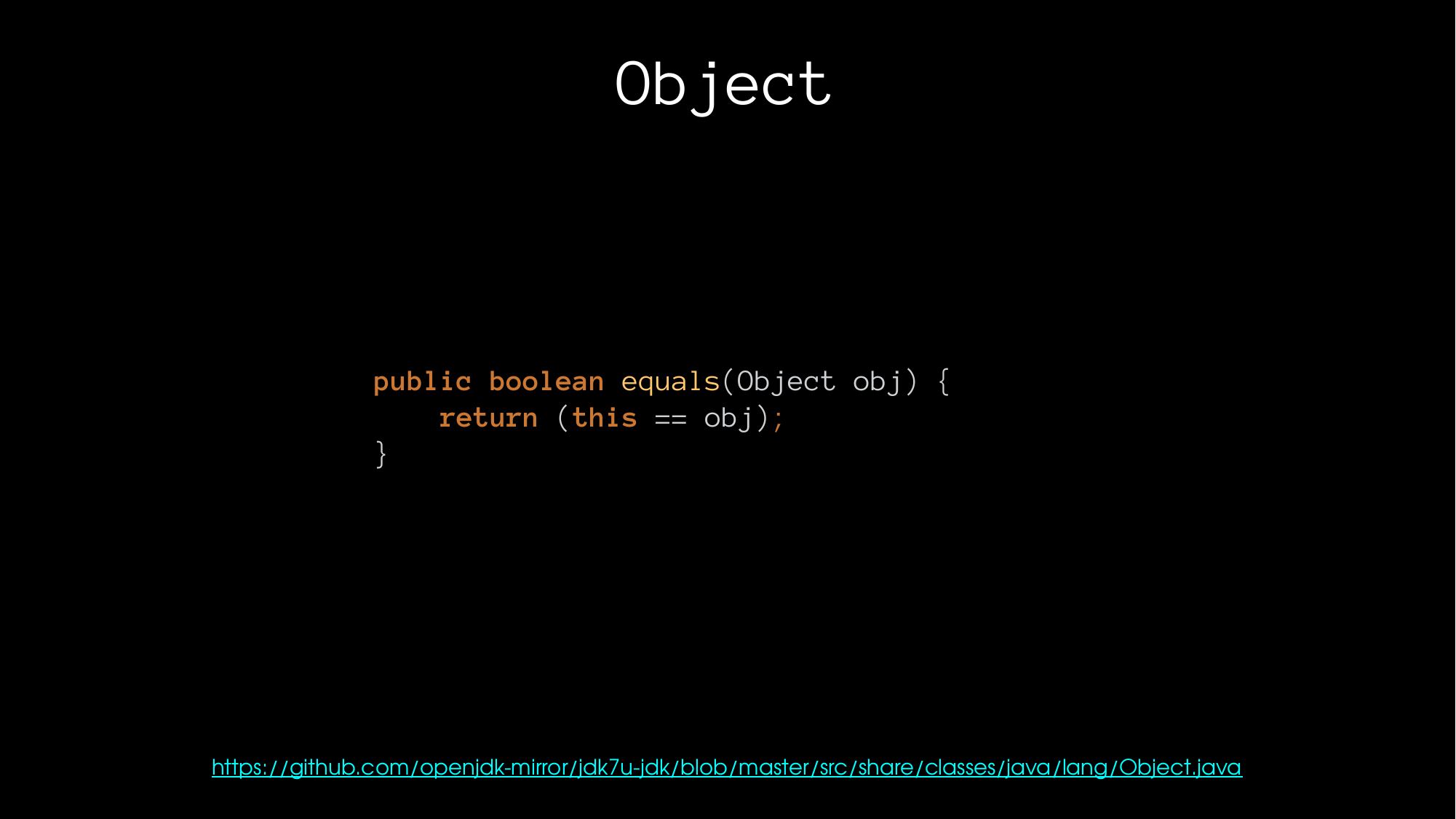

# Object
public boolean equals(Object obj) {
    return (this == obj);
}
https://github.com/openjdk-mirror/jdk7u-jdk/blob/master/src/share/classes/java/lang/Object.java